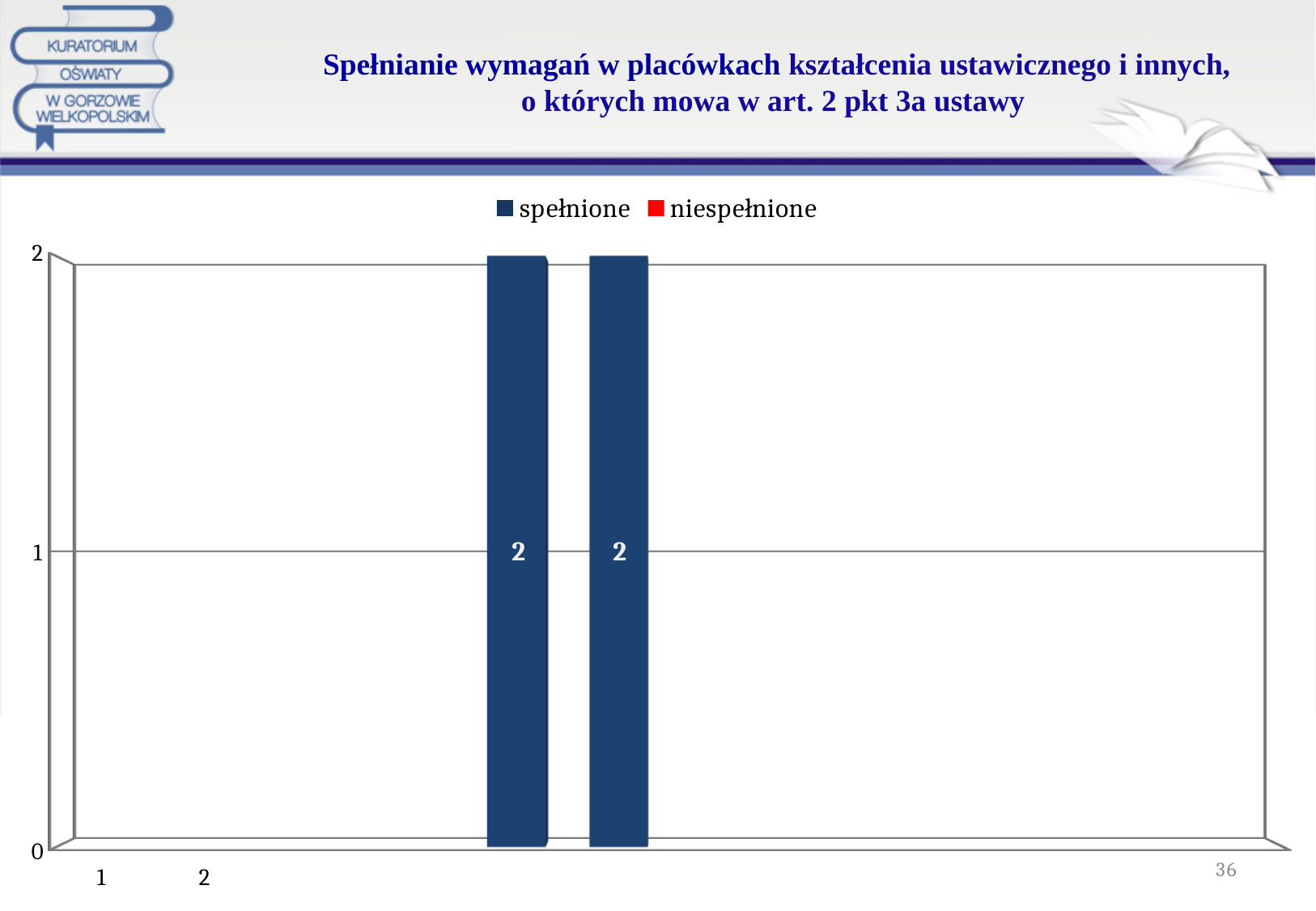

# Spełnianie wymagań w placówkach kształcenia ustawicznego i innych, o których mowa w art. 2 pkt 3a ustawy

[unsupported chart]

36